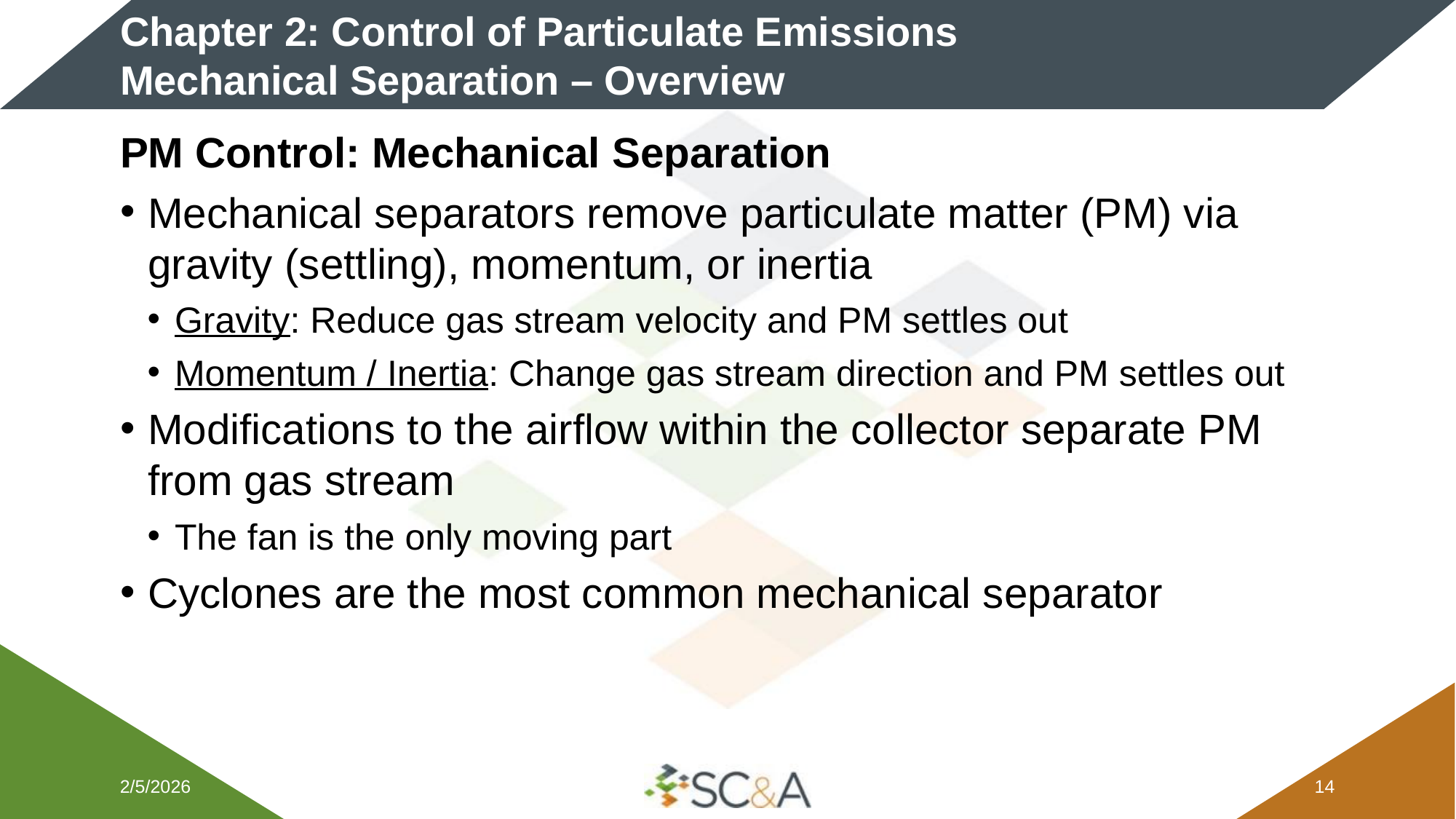

# Chapter 2: Control of Particulate Emissions Mechanical Separation – Overview
PM Control: Mechanical Separation
Mechanical separators remove particulate matter (PM) via gravity (settling), momentum, or inertia
Gravity: Reduce gas stream velocity and PM settles out
Momentum / Inertia: Change gas stream direction and PM settles out
Modifications to the airflow within the collector separate PM from gas stream
The fan is the only moving part
Cyclones are the most common mechanical separator
2/5/2026
14